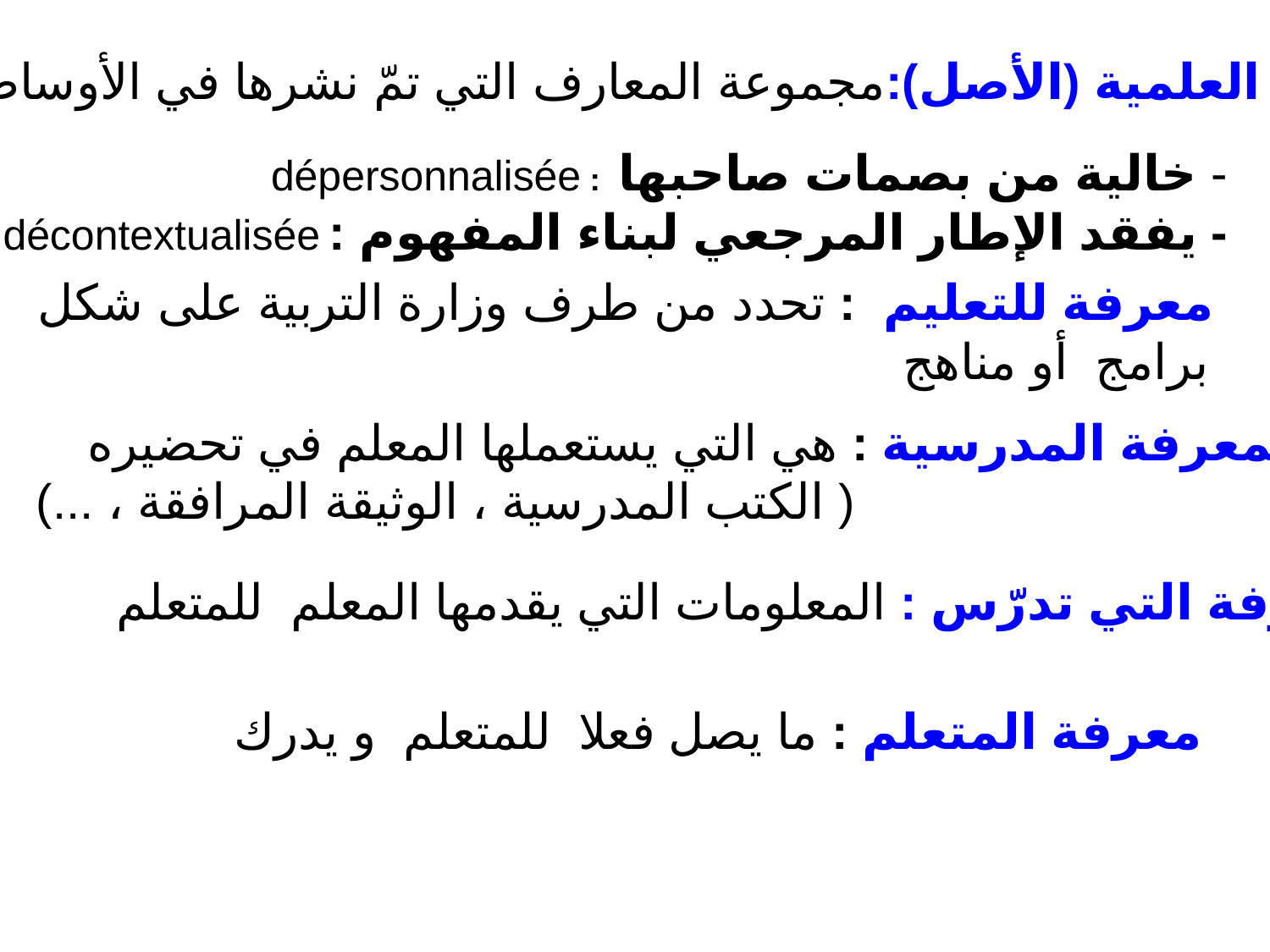

المعرفة العلمية (الأصل):مجموعة المعارف التي تمّ نشرها في الأوساط العلمية
               - خالية من بصمات صاحبها  : dépersonnalisée
               - يفقد الإطار المرجعي لبناء المفهوم : décontextualisée
 معرفة للتعليم  : تحدد من طرف وزارة التربية على شكل  برامج  أو مناهج
المعرفة المدرسية : هي التي يستعملها المعلم في تحضيره
                                 ( الكتب المدرسية ، الوثيقة المرافقة ، ...)
المعرفة التي تدرّس : المعلومات التي يقدمها المعلم  للمتعلم
معرفة المتعلم : ما يصل فعلا  للمتعلم  و يدرك